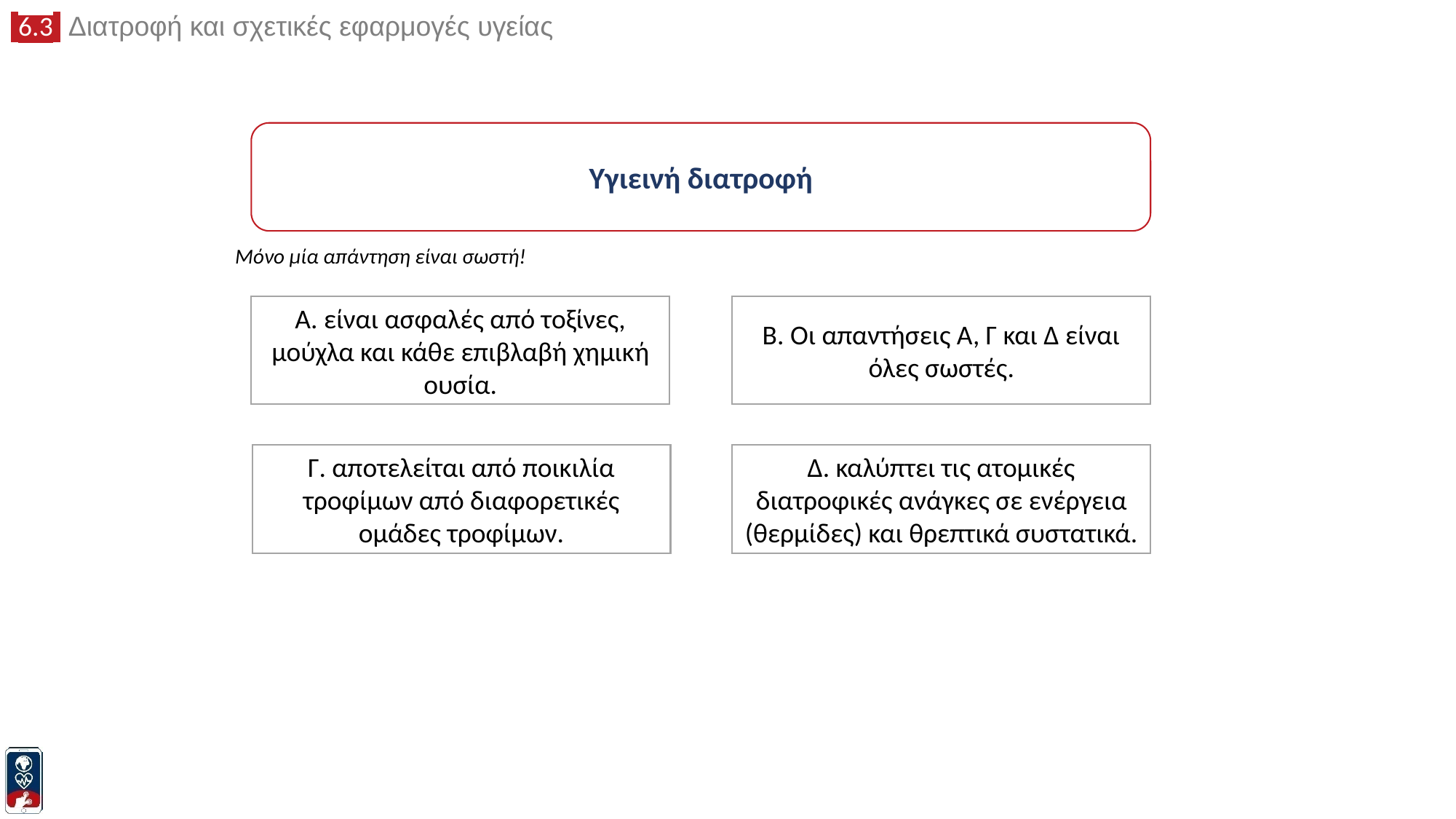

Υγιεινή διατροφή
Μόνο μία απάντηση είναι σωστή!
Α. είναι ασφαλές από τοξίνες, μούχλα και κάθε επιβλαβή χημική ουσία.
B. Οι απαντήσεις Α, Γ και Δ είναι όλες σωστές.
Γ. αποτελείται από ποικιλία τροφίμων από διαφορετικές ομάδες τροφίμων.
Δ. καλύπτει τις ατομικές διατροφικές ανάγκες σε ενέργεια (θερμίδες) και θρεπτικά συστατικά.